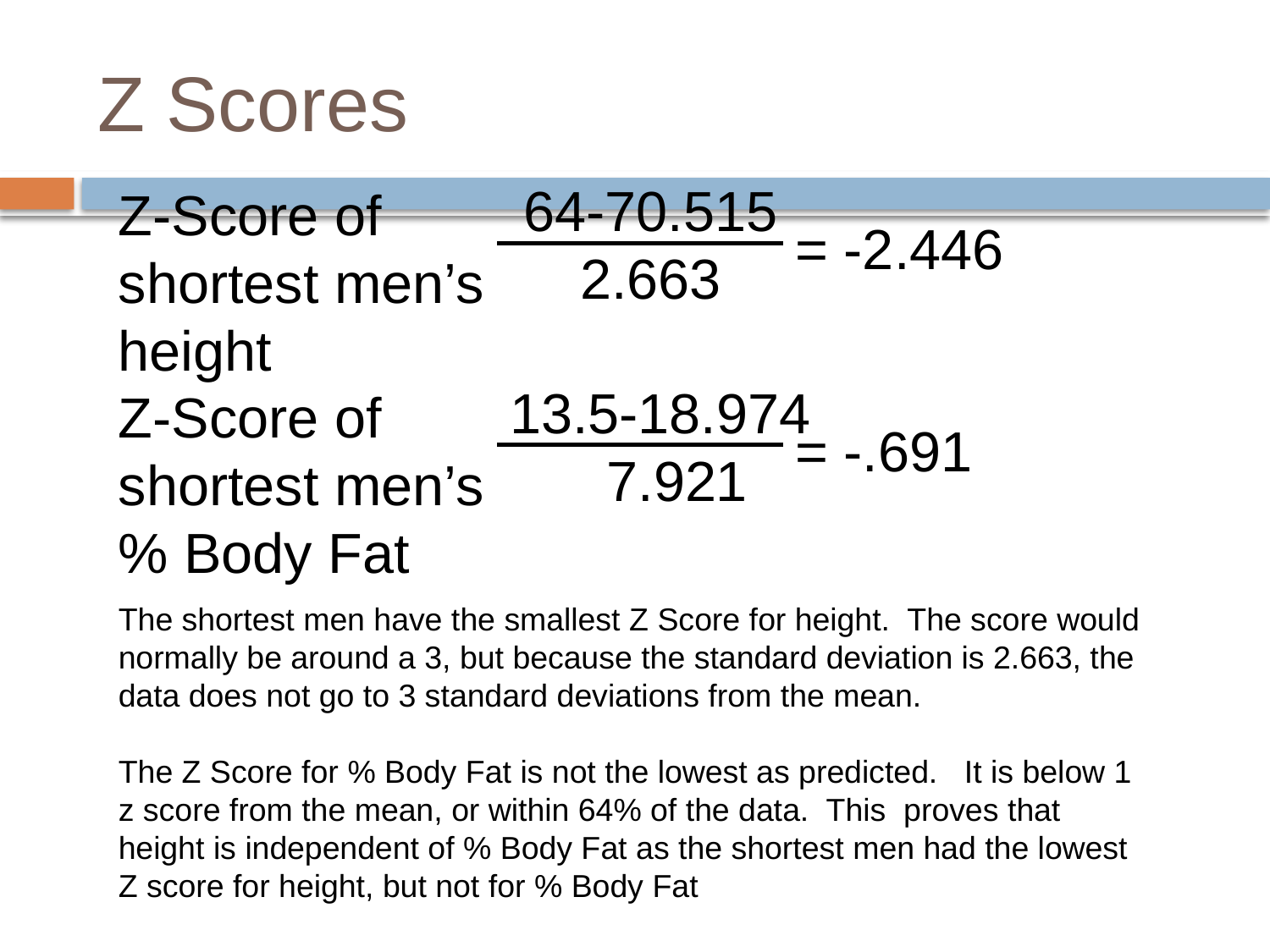

# Z Scores
64-70.515
2.663

= -2.446
Z-Score of shortest men’s height
13.5-18.974
7.921

= -.691
Z-Score of shortest men’s % Body Fat
The shortest men have the smallest Z Score for height.  The score would normally be around a 3, but because the standard deviation is 2.663, the data does not go to 3 standard deviations from the mean.

The Z Score for % Body Fat is not the lowest as predicted.   It is below 1 z score from the mean, or within 64% of the data.  This  proves that height is independent of % Body Fat as the shortest men had the lowest Z score for height, but not for % Body Fat